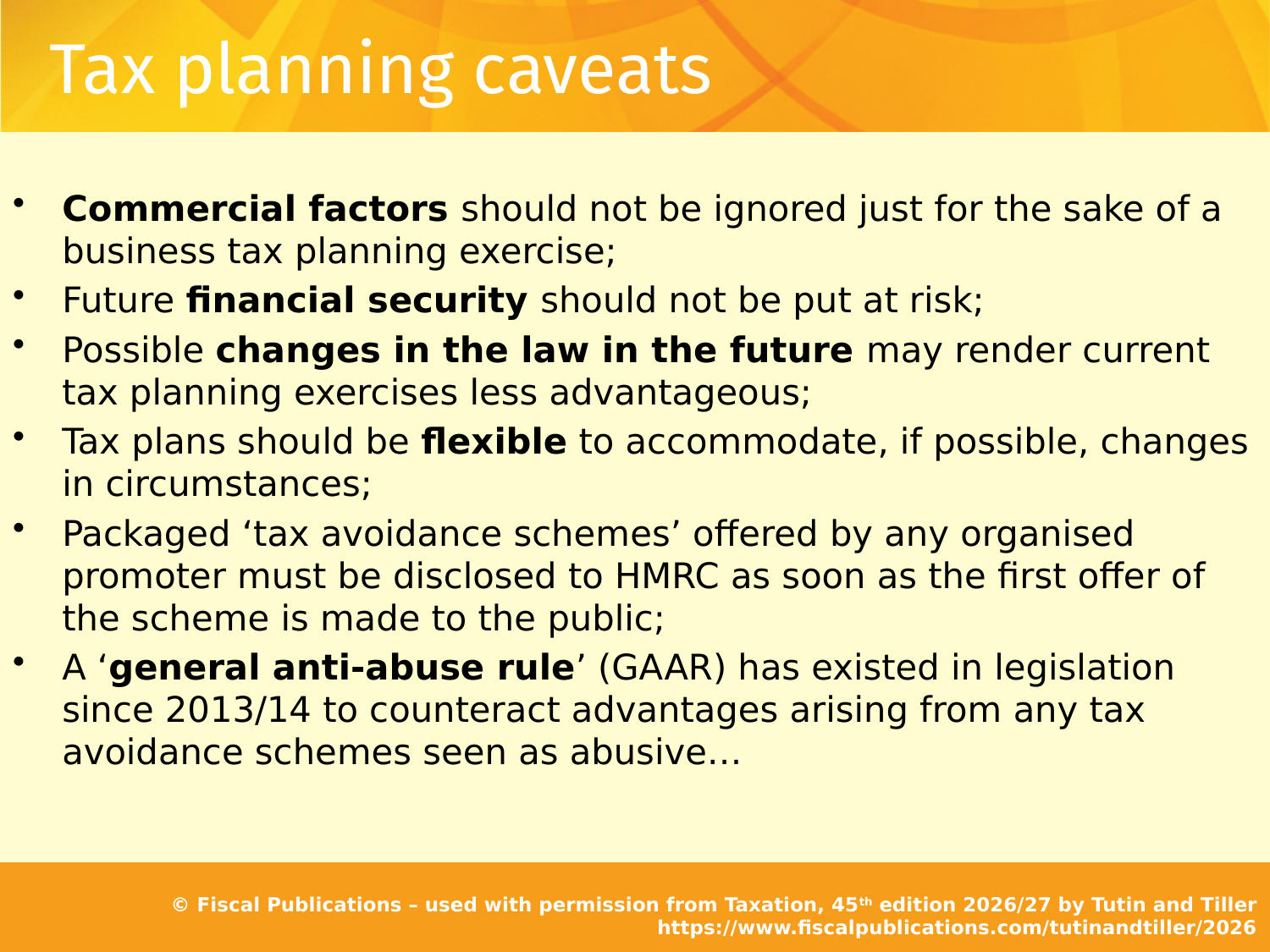

# Tax planning caveats

Commercial factors should not be ignored just for the sake of a business tax planning exercise;
Future financial security should not be put at risk;
Possible changes in the law in the future may render current tax planning exercises less advantageous;
Tax plans should be flexible to accommodate, if possible, changes in circumstances;
Packaged ‘tax avoidance schemes’ offered by any organised promoter must be disclosed to HMRC as soon as the first offer of the scheme is made to the public;
A ‘general anti-abuse rule’ (GAAR) has existed in legislation since 2013/14 to counteract advantages arising from any tax avoidance schemes seen as abusive…